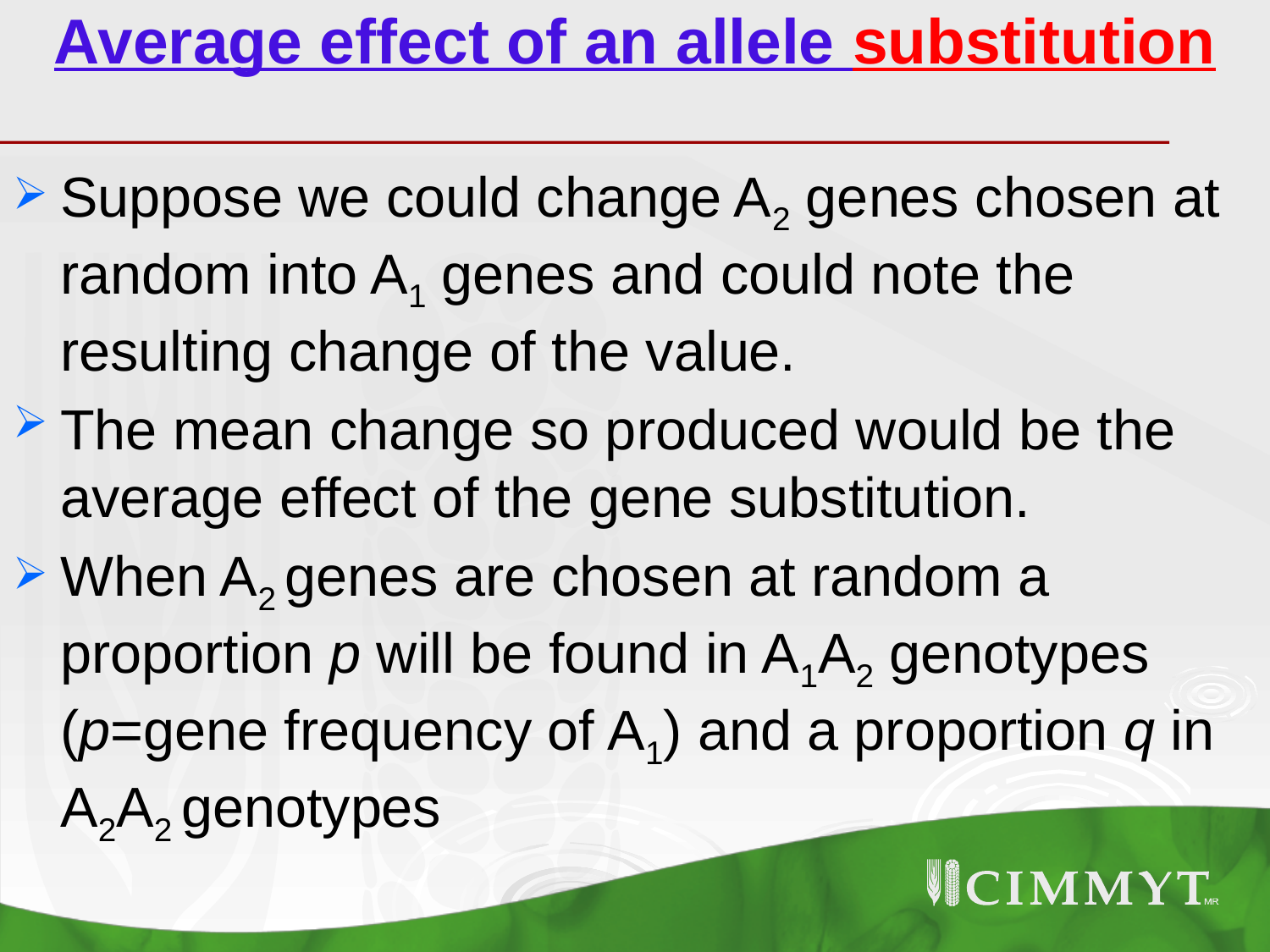

# Average effect of an allele substitution
Suppose we could change A2 genes chosen at random into A1 genes and could note the resulting change of the value.
The mean change so produced would be the average effect of the gene substitution.
When A2 genes are chosen at random a proportion p will be found in A1A2 genotypes (p=gene frequency of A1) and a proportion q in A2A2 genotypes